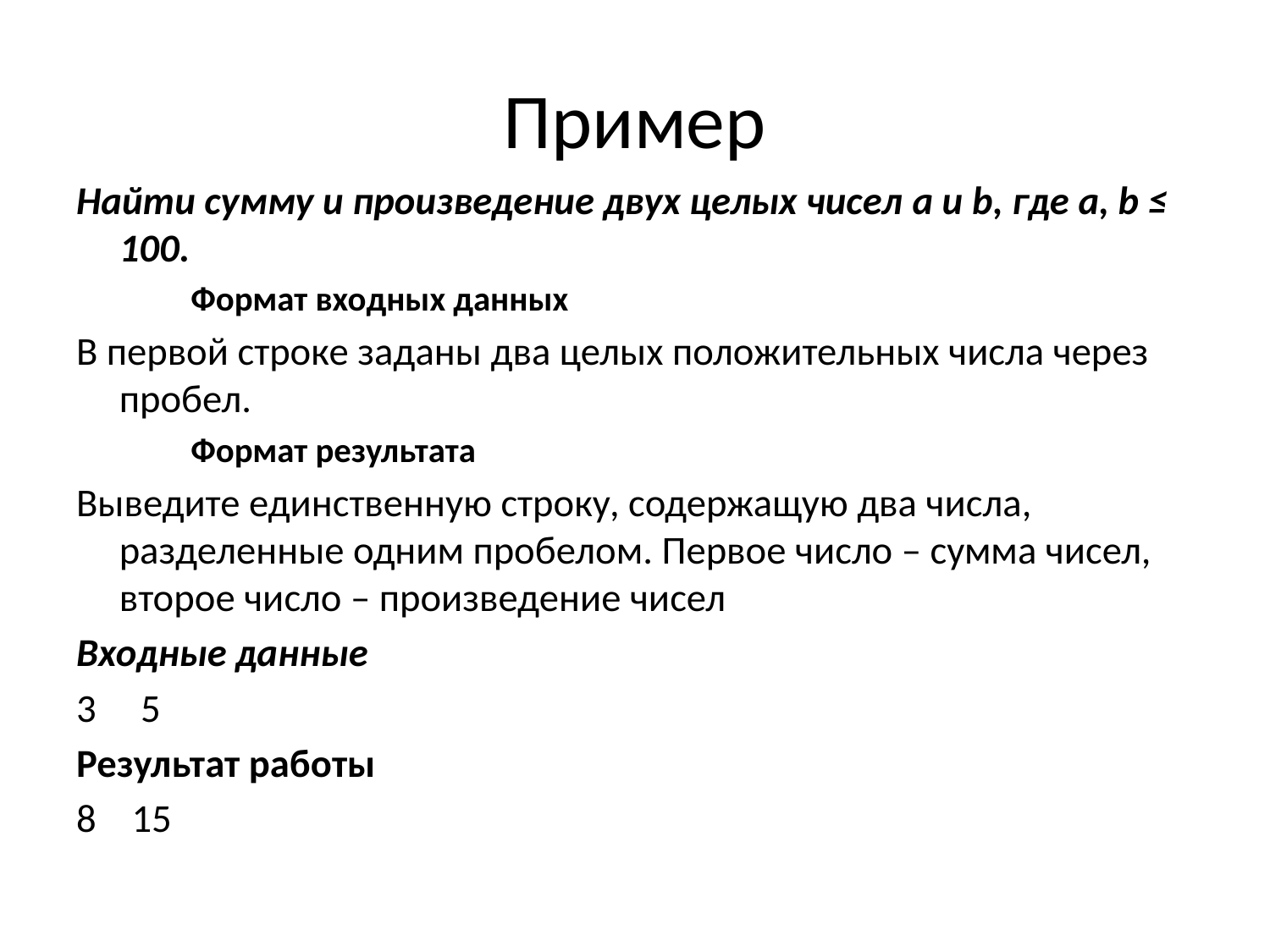

# Пример
Найти сумму и произведение двух целых чисел a и b, где a, b ≤ 100.
Формат входных данных
В первой строке заданы два целых положительных числа через пробел.
Формат результата
Выведите единственную строку, содержащую два числа, разделенные одним пробелом. Первое число – сумма чисел, второе число – произведение чисел
Входные данные
3     5
Результат работы
8    15